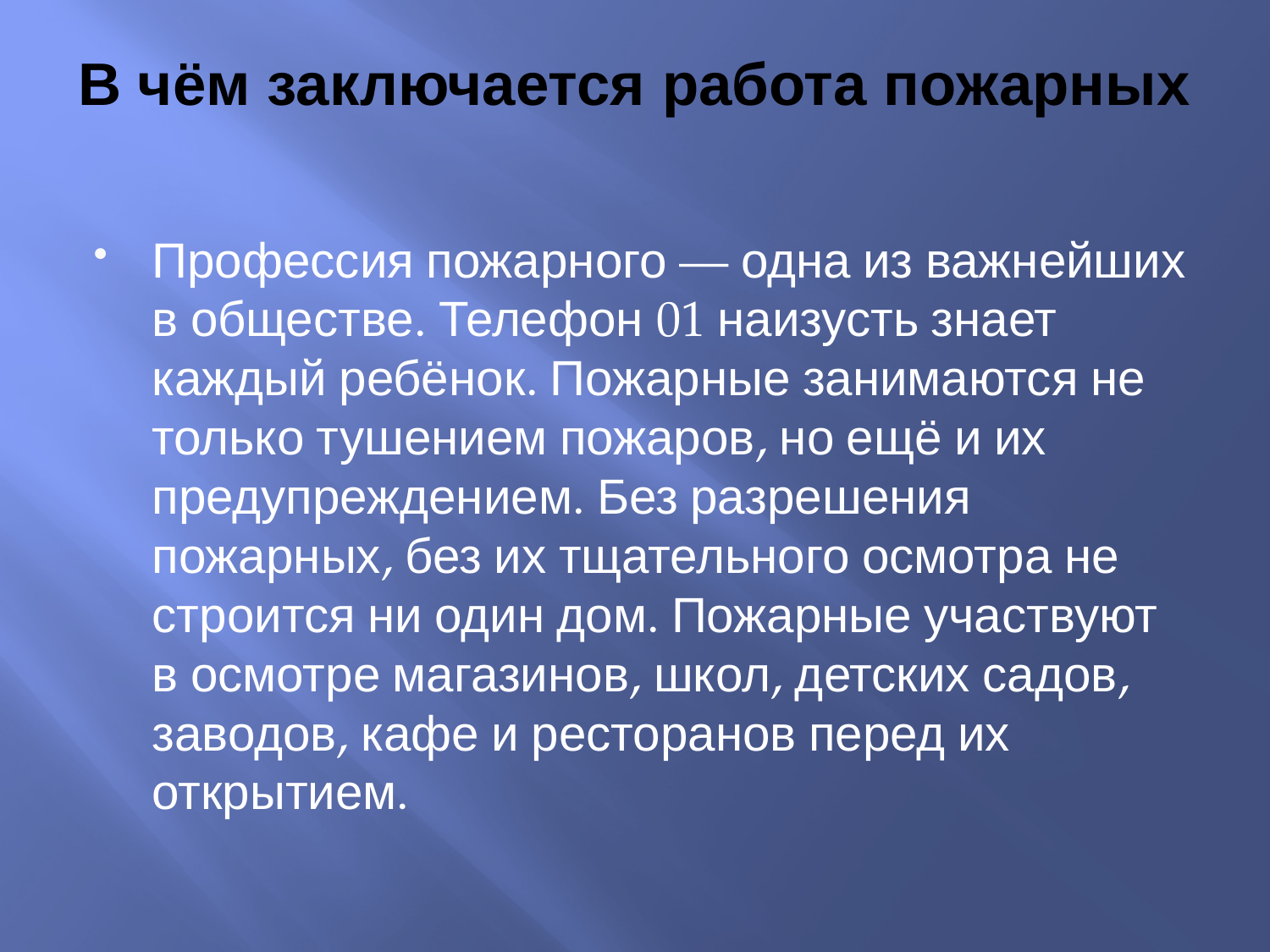

# В чём заключается работа пожарных
Профессия пожарного — одна из важнейших в обществе. Телефон 01 наизусть знает каждый ребёнок. Пожарные занимаются не только тушением пожаров, но ещё и их предупреждением. Без разрешения пожарных, без их тщательного осмотра не строится ни один дом. Пожарные участвуют в осмотре магазинов, школ, детских садов, заводов, кафе и ресторанов перед их открытием.